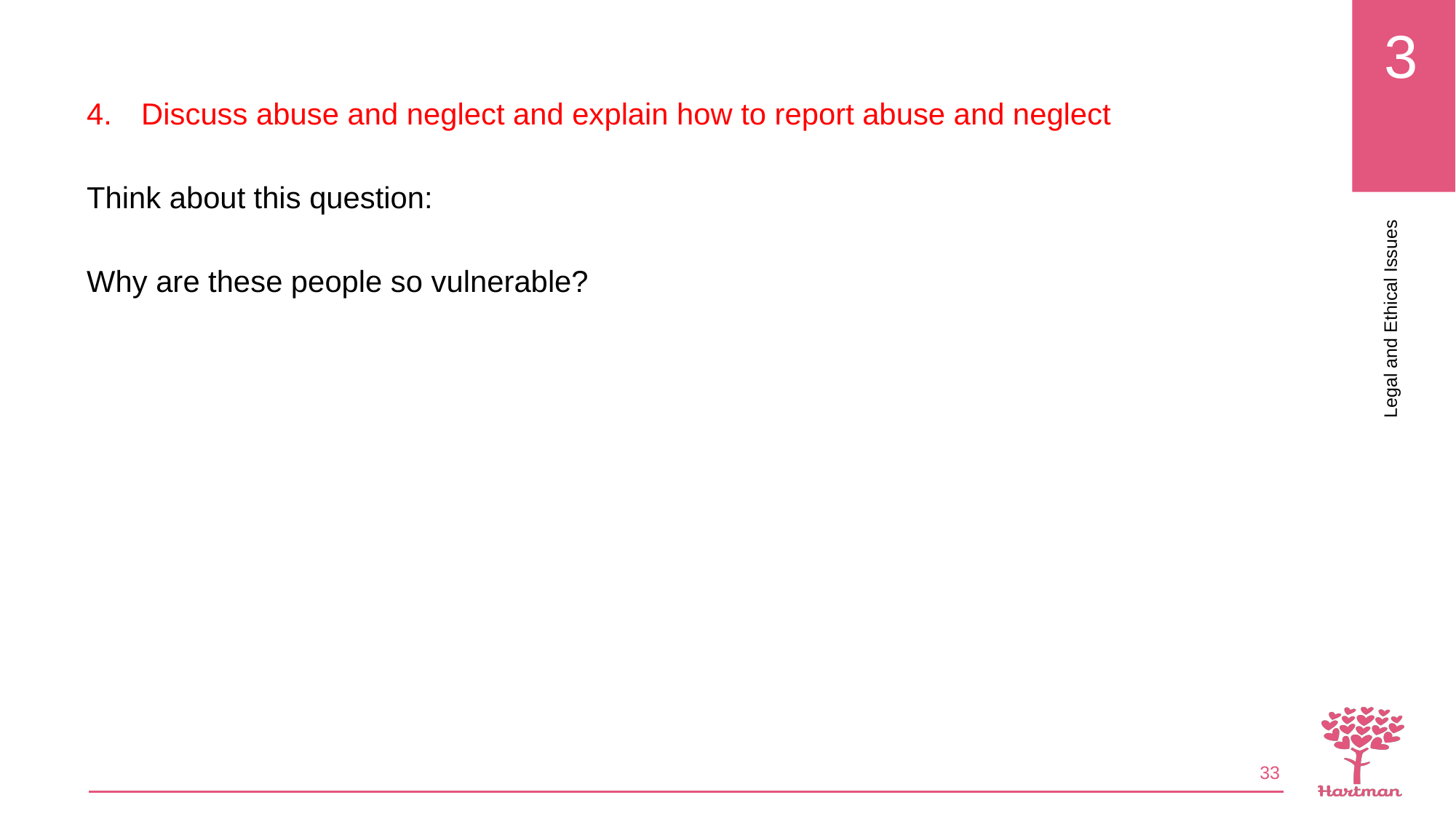

Discuss abuse and neglect and explain how to report abuse and neglect

Think about this question:

Why are these people so vulnerable?

33